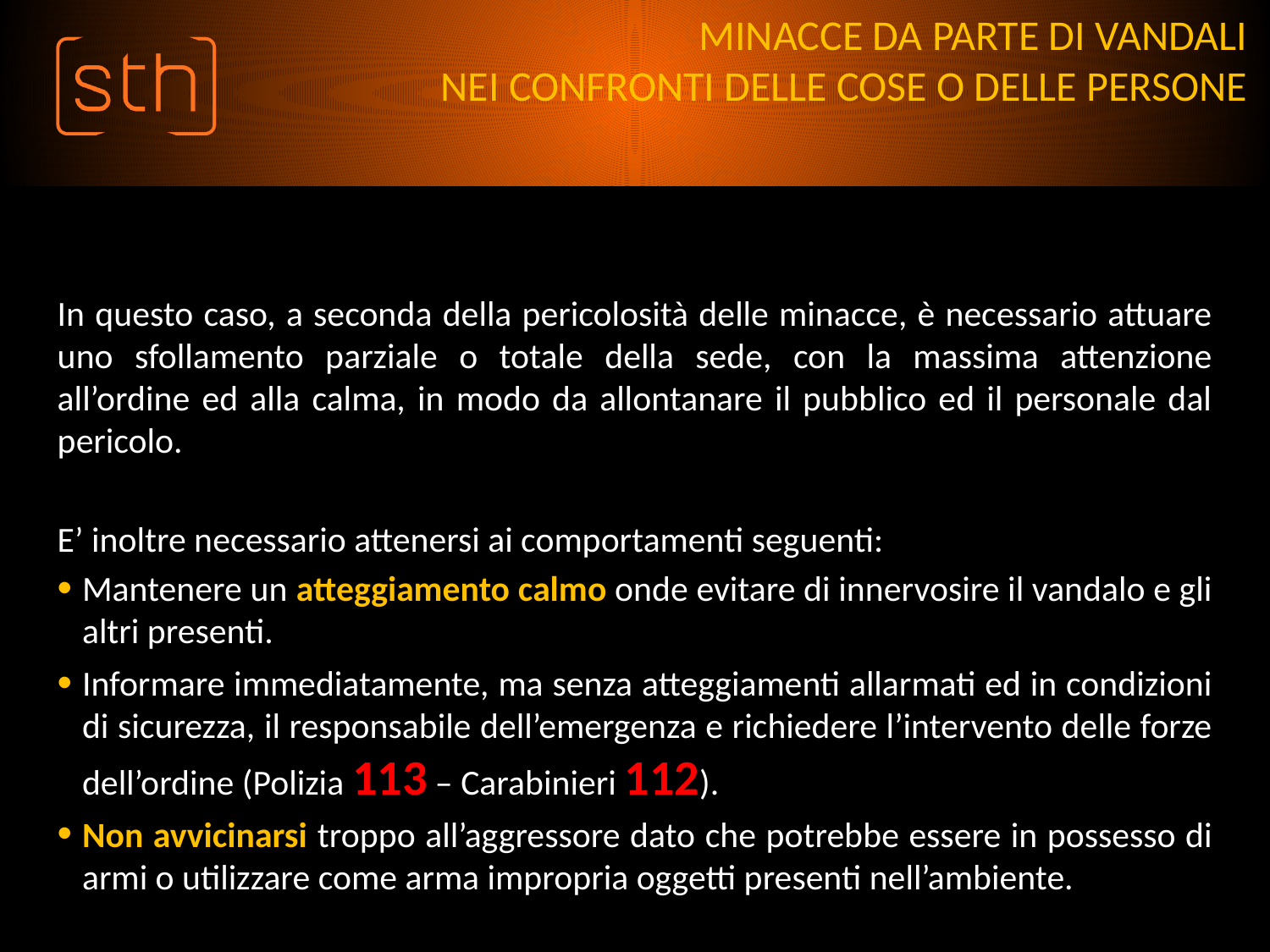

# MINACCE DA PARTE DI VANDALI NEI CONFRONTI DELLE COSE O DELLE PERSONE

In questo caso, a seconda della pericolosità delle minacce, è necessario attuare uno sfollamento parziale o totale della sede, con la massima attenzione all’ordine ed alla calma, in modo da allontanare il pubblico ed il personale dal pericolo.

E’ inoltre necessario attenersi ai comportamenti seguenti:
Mantenere un atteggiamento calmo onde evitare di innervosire il vandalo e gli altri presenti.
Informare immediatamente, ma senza atteggiamenti allarmati ed in condizioni di sicurezza, il responsabile dell’emergenza e richiedere l’intervento delle forze dell’ordine (Polizia 113 – Carabinieri 112).
Non avvicinarsi troppo all’aggressore dato che potrebbe essere in possesso di armi o utilizzare come arma impropria oggetti presenti nell’ambiente.